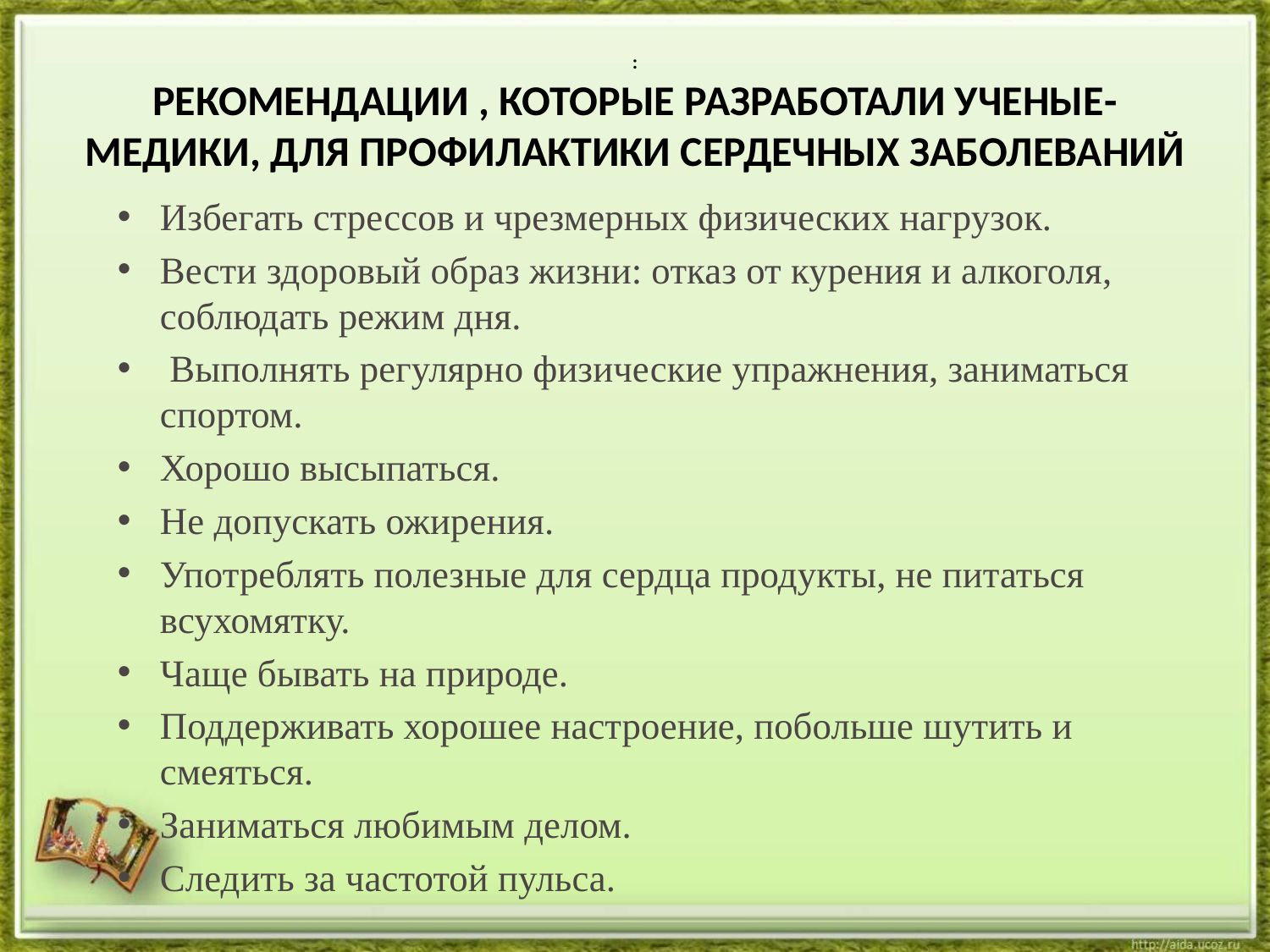

# : Рекомендации , которые разработали ученые-медики, для профилактики сердечных заболеваний
Избегать стрессов и чрезмерных физических нагрузок.
Вести здоровый образ жизни: отказ от курения и алкоголя, соблюдать режим дня.
 Выполнять регулярно физические упражнения, заниматься спортом.
Хорошо высыпаться.
Не допускать ожирения.
Употреблять полезные для сердца продукты, не питаться всухомятку.
Чаще бывать на природе.
Поддерживать хорошее настроение, побольше шутить и смеяться.
Заниматься любимым делом.
Следить за частотой пульса.